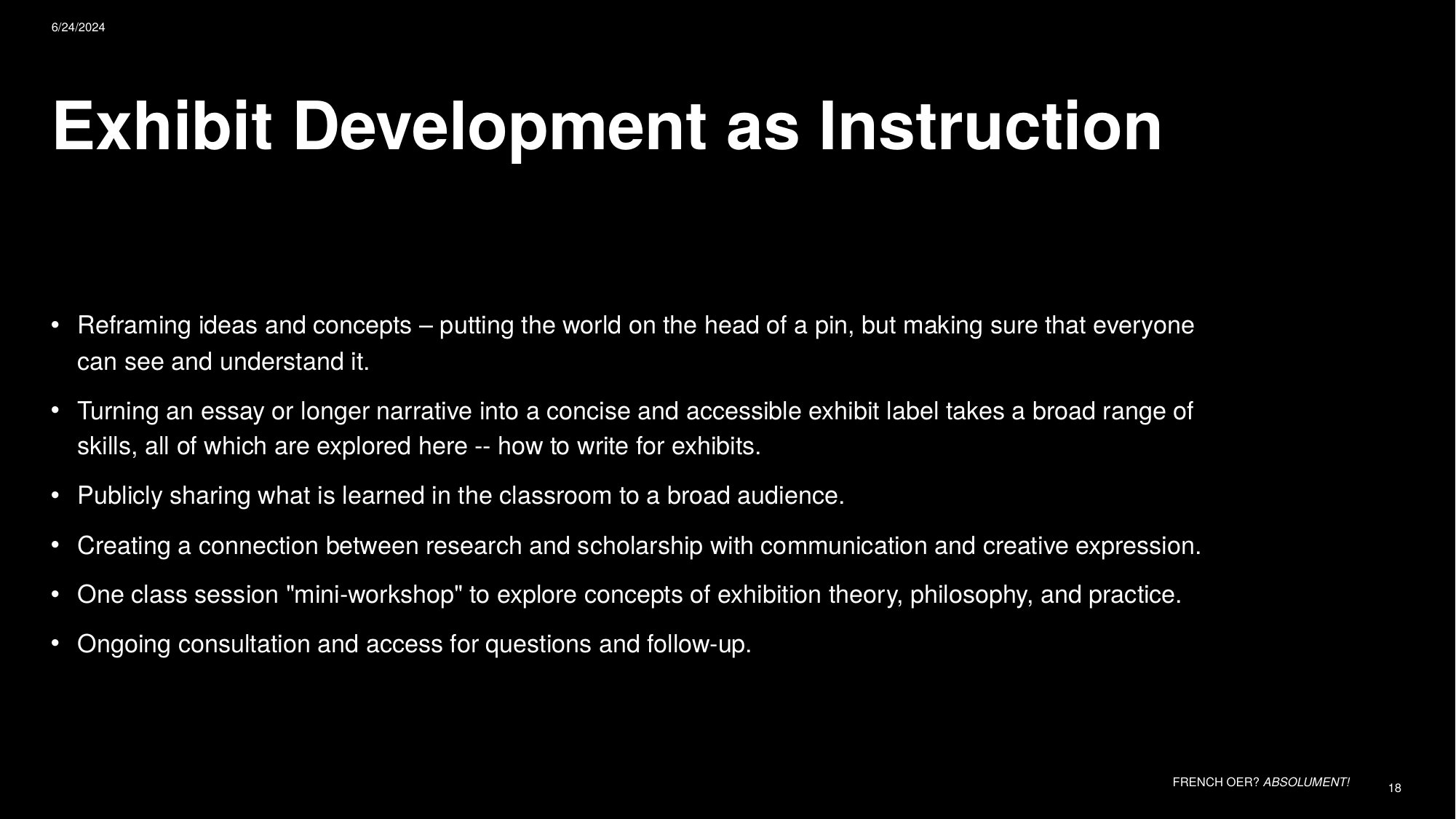

6/24/2024
# Exhibit Development as Instruction

Reframing ideas and concepts – putting the world on the head of a pin, but making sure that everyone can see and understand it.
Turning an essay or longer narrative into a concise and accessible exhibit label takes a broad range of skills, all of which are explored here -- how to write for exhibits.
Publicly sharing what is learned in the classroom to a broad audience.
Creating a connection between research and scholarship with communication and creative expression.
One class session "mini-workshop" to explore concepts of exhibition theory, philosophy, and practice.
Ongoing consultation and access for questions and follow-up.
FRENCH OER? ABSOLUMENT!

18